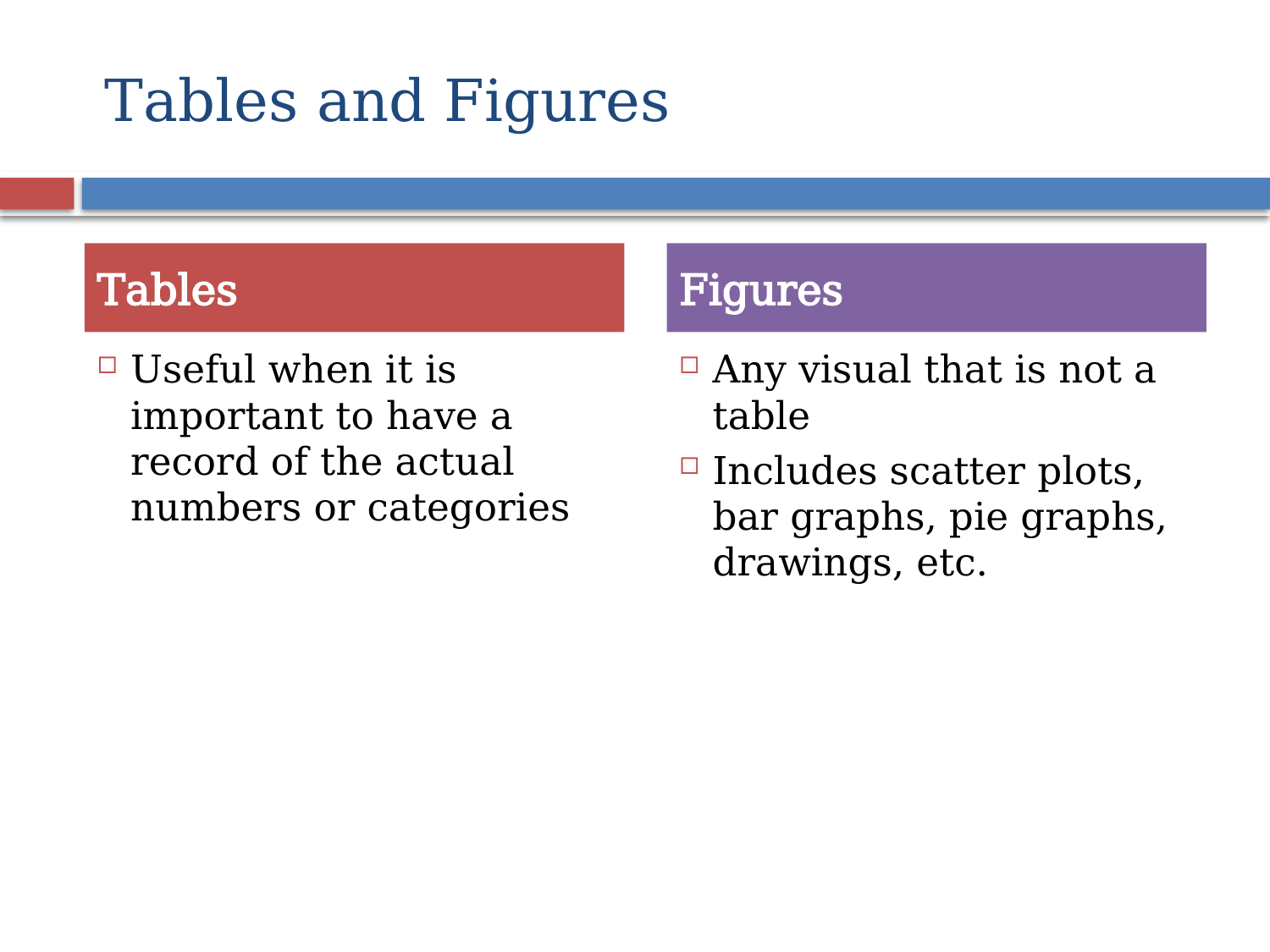

# Tables and Figures
Tables
Figures
Useful when it is important to have a record of the actual numbers or categories
Any visual that is not a table
Includes scatter plots, bar graphs, pie graphs, drawings, etc.